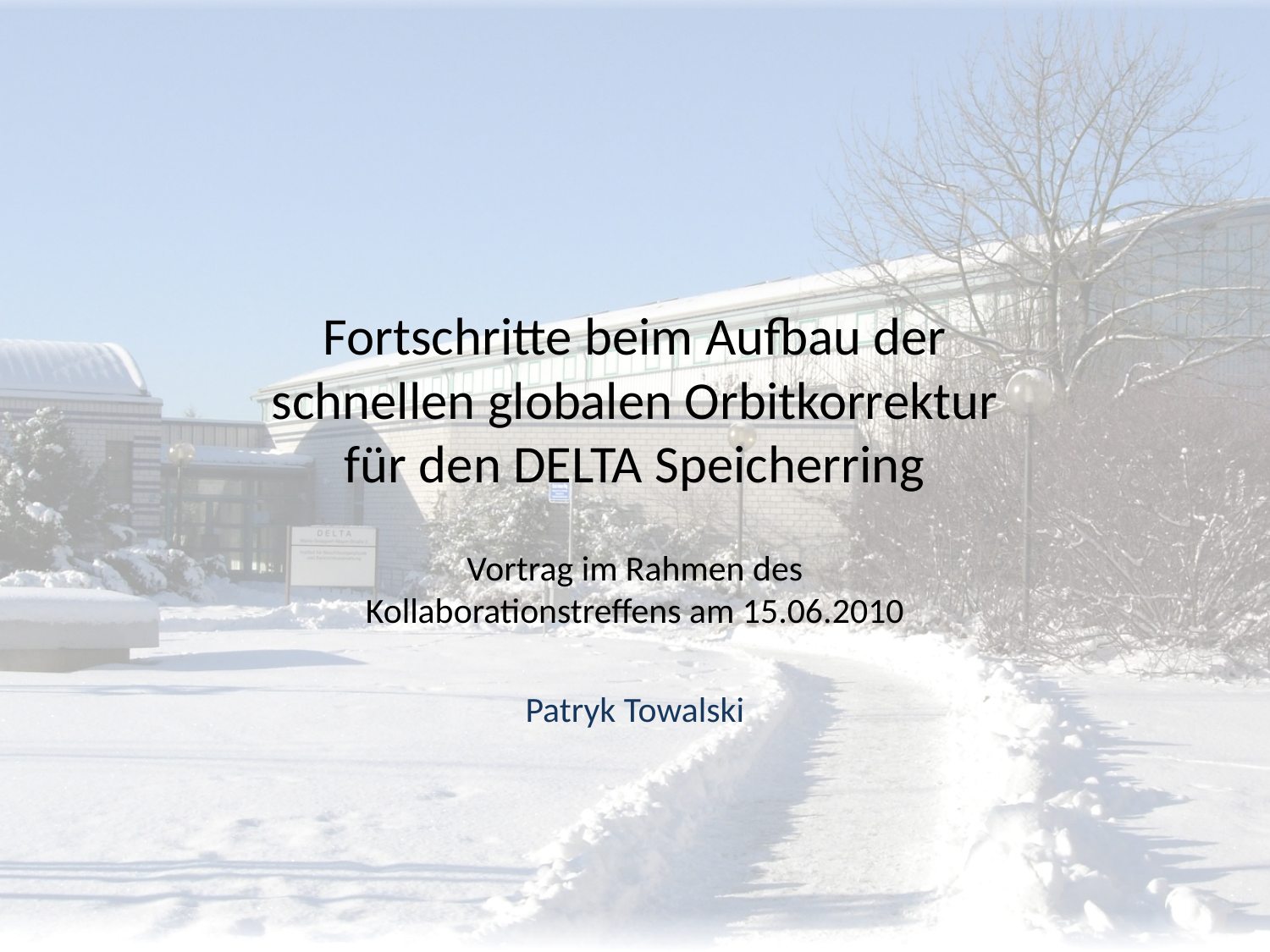

# Fortschritte beim Aufbau der schnellen globalen Orbitkorrektur für den DELTA Speicherring
Vortrag im Rahmen des
Kollaborationstreffens am 15.06.2010

Patryk Towalski